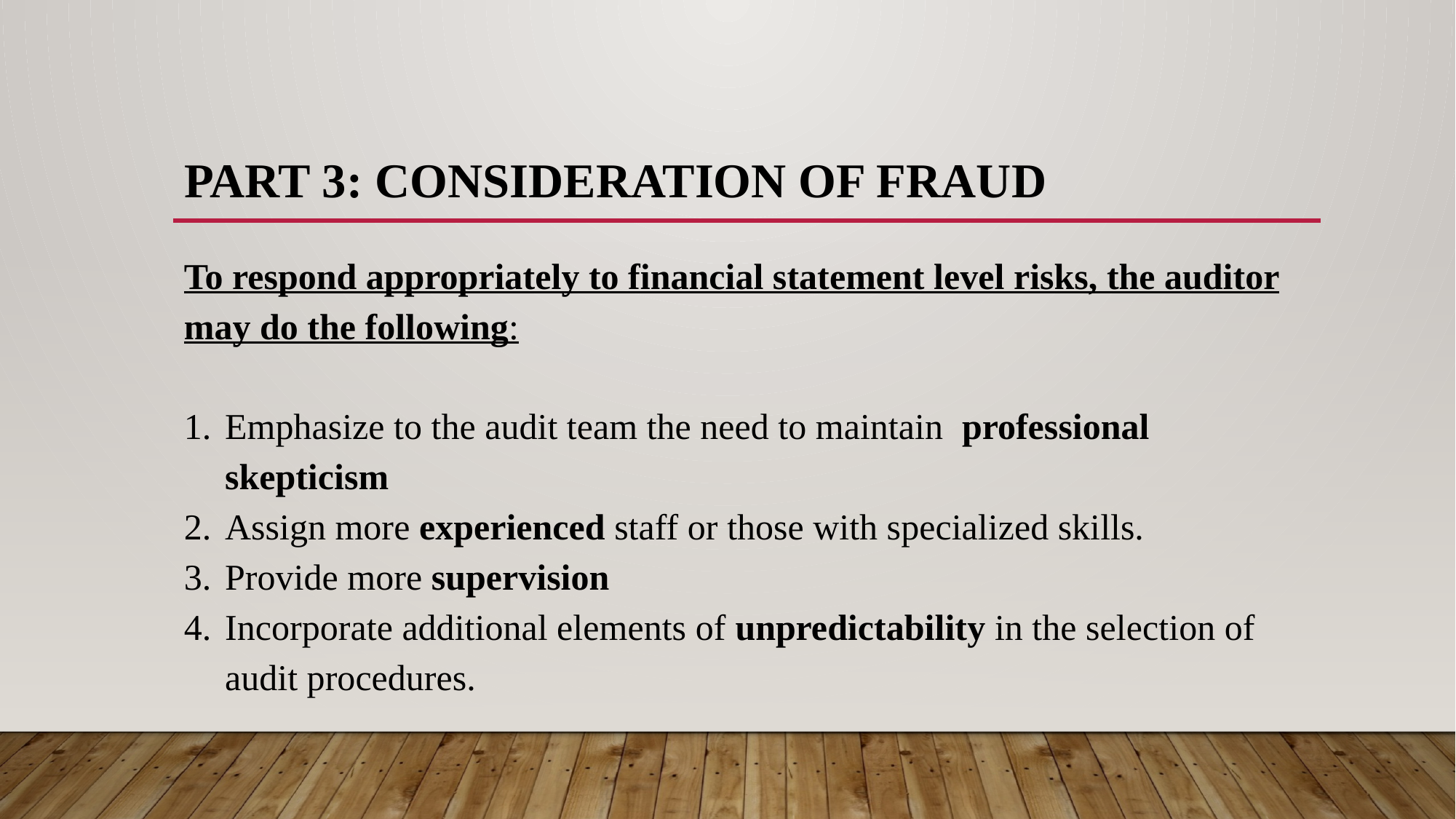

# Part 3: Consideration of Fraud

To respond appropriately to financial statement level risks, the auditor may do the following:

Emphasize to the audit team the need to maintain  professional skepticism
Assign more experienced staff or those with specialized skills.
Provide more supervision
Incorporate additional elements of unpredictability in the selection of audit procedures.